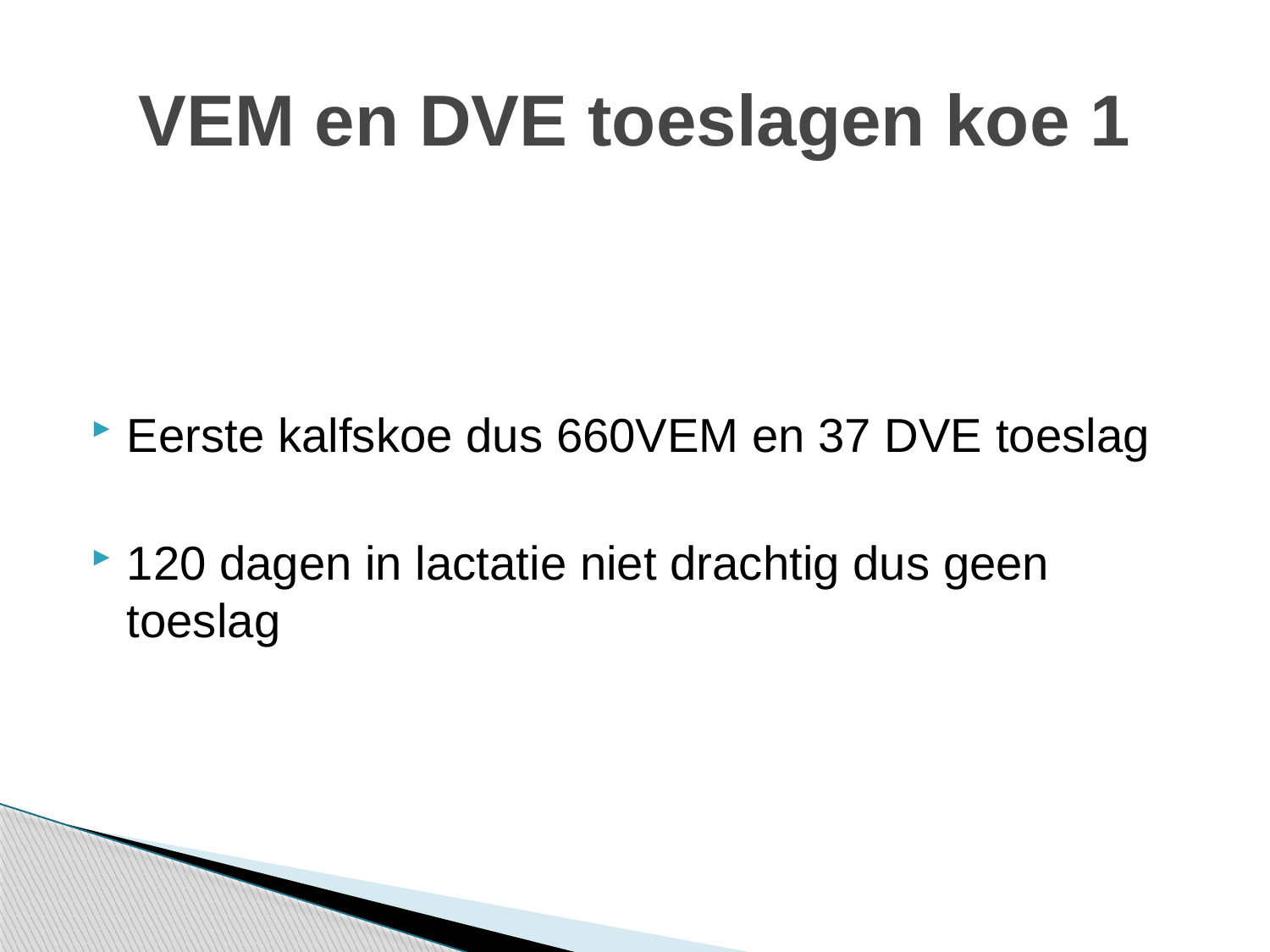

# VEM en DVE toeslagen koe 1

Eerste kalfskoe dus 660VEM en 37 DVE toeslag

120 dagen in lactatie niet drachtig dus geen toeslag